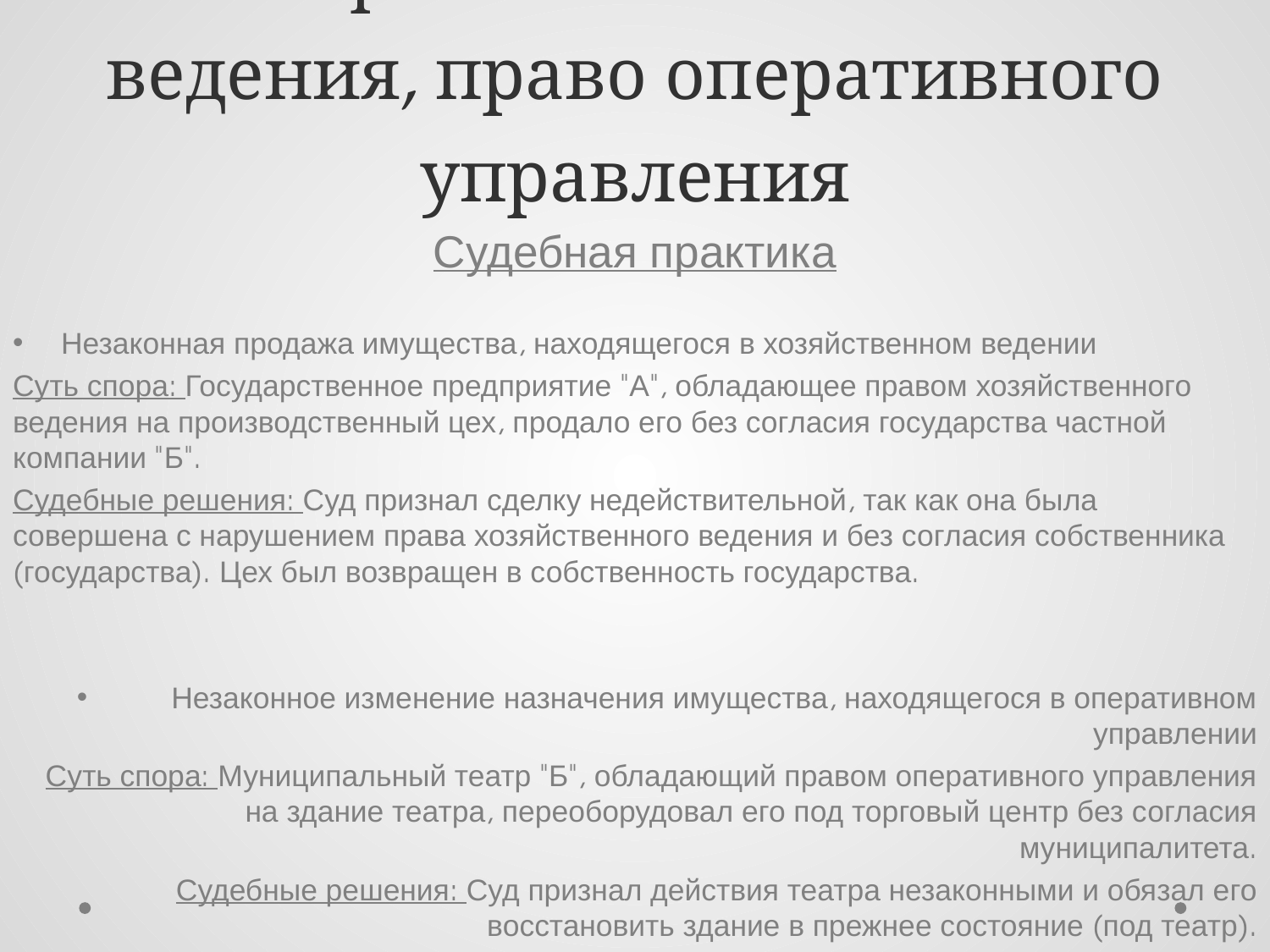

# 22.  Право хозяйственного ведения, право оперативного управления
Судебная практика

Незаконная продажа имущества, находящегося в хозяйственном ведении
Суть спора: Государственное предприятие "А", обладающее правом хозяйственного ведения на производственный цех, продало его без согласия государства частной компании "Б".
Судебные решения: Суд признал сделку недействительной, так как она была совершена с нарушением права хозяйственного ведения и без согласия собственника (государства). Цех был возвращен в собственность государства.

Незаконное изменение назначения имущества, находящегося в оперативном управлении
Суть спора: Муниципальный театр "Б", обладающий правом оперативного управления на здание театра, переоборудовал его под торговый центр без согласия муниципалитета.
Судебные решения: Суд признал действия театра незаконными и обязал его восстановить здание в прежнее состояние (под театр).